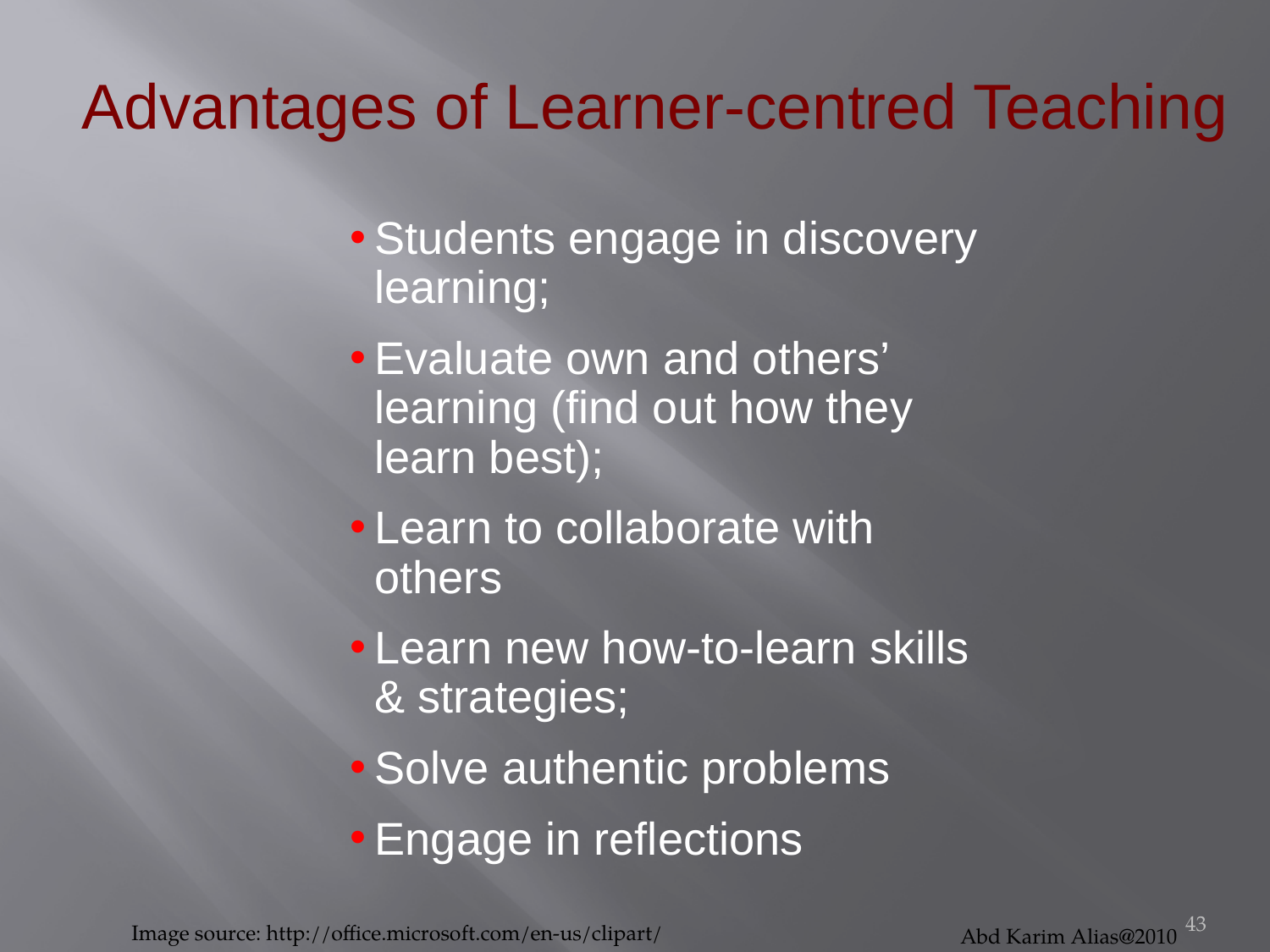

Advantages of Learner-centred Teaching
Students engage in discovery learning;
Evaluate own and others’ learning (find out how they learn best);
Learn to collaborate with others
Learn new how-to-learn skills & strategies;
Solve authentic problems
Engage in reflections
43
Abd Karim Alias@2010
Image source: http://office.microsoft.com/en-us/clipart/